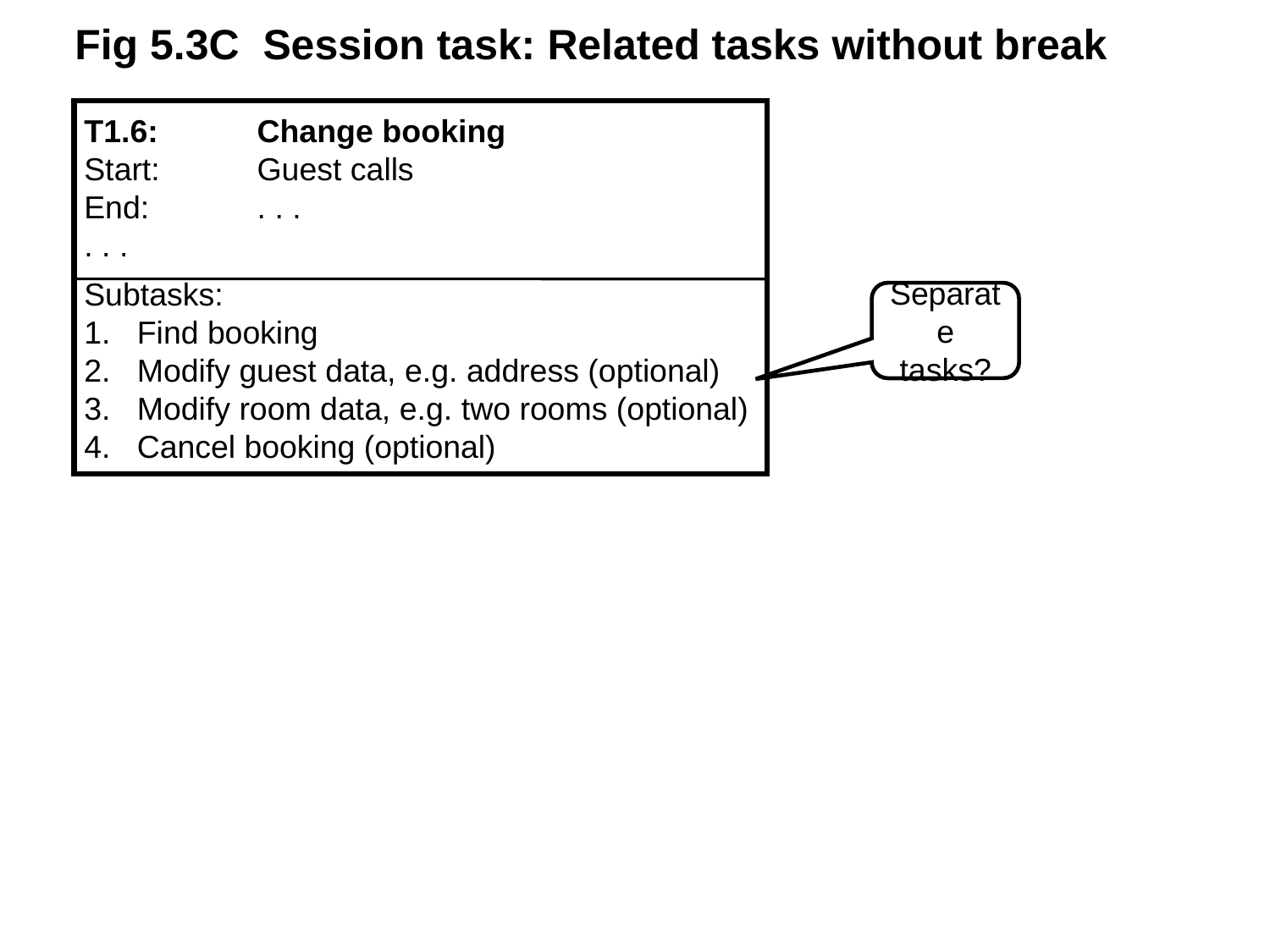

Fig 5.3C  Session task: Related tasks without break
T1.6:	Change booking
Start:	Guest calls
End:	. . .
. . .
Subtasks:
1.	Find booking
2.	Modify guest data, e.g. address (optional)
3.	Modify room data, e.g. two rooms (optional)
4.	Cancel booking (optional)

Separate
tasks?